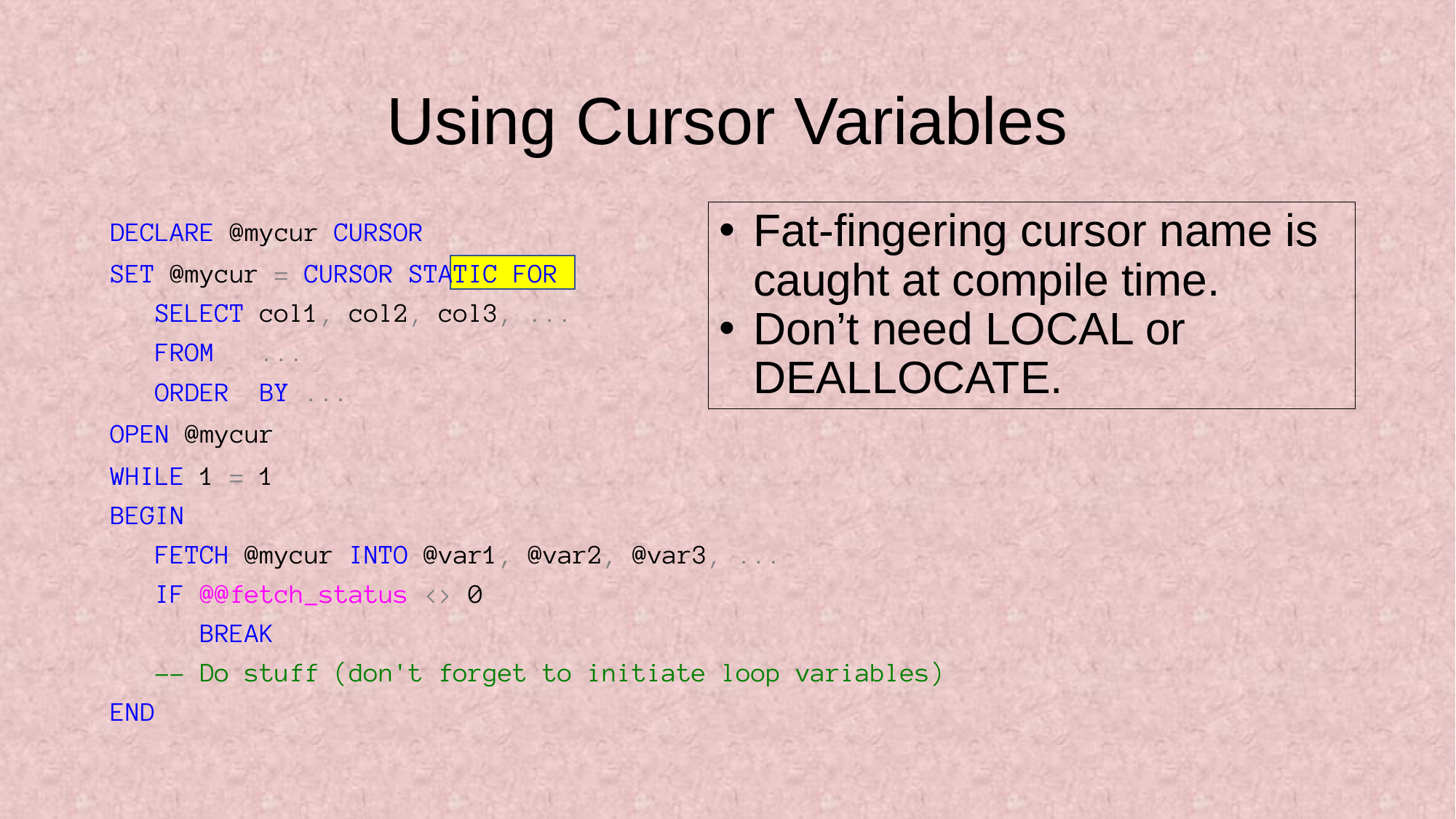

# Using Cursor Variables
DECLARE @mycur CURSOR
SET @mycur = CURSOR STATIC FOR
   SELECT col1, col2, col3, ...
   FROM   ...
   ORDER  BY ...
OPEN @mycur
WHILE 1 = 1
BEGIN
   FETCH @mycur INTO @var1, @var2, @var3, ...
   IF @@fetch_status <> 0
      BREAK
   -- Do stuff (don't forget to initiate loop variables)
END

Fat-fingering cursor name is caught at compile time.
Don’t need LOCAL or DEALLOCATE.